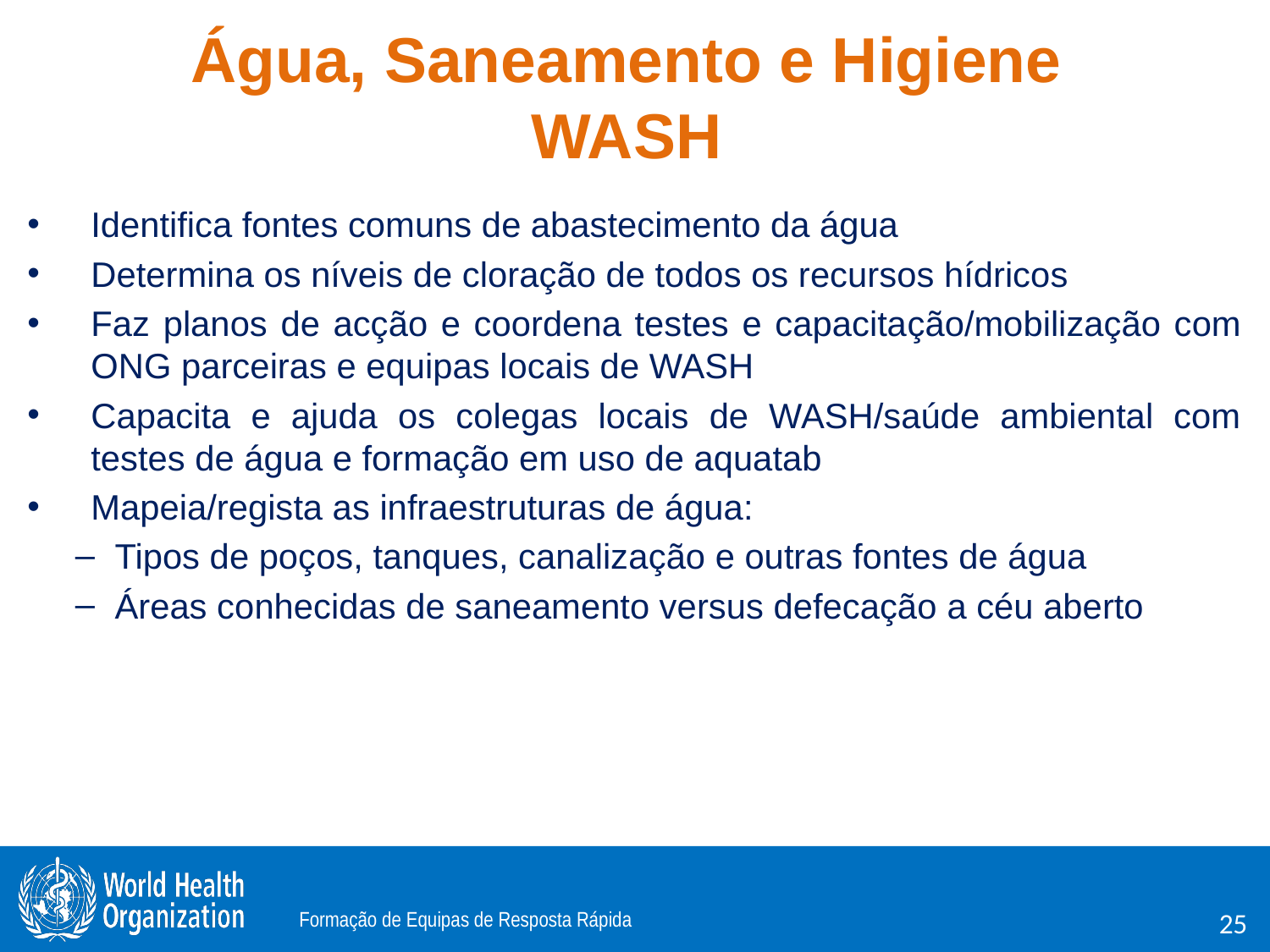

Água, Saneamento e Higiene
WASH
Identifica fontes comuns de abastecimento da água
Determina os níveis de cloração de todos os recursos hídricos
Faz planos de acção e coordena testes e capacitação/mobilização com ONG parceiras e equipas locais de WASH
Capacita e ajuda os colegas locais de WASH/saúde ambiental com testes de água e formação em uso de aquatab
Mapeia/regista as infraestruturas de água:
Tipos de poços, tanques, canalização e outras fontes de água
Áreas conhecidas de saneamento versus defecação a céu aberto